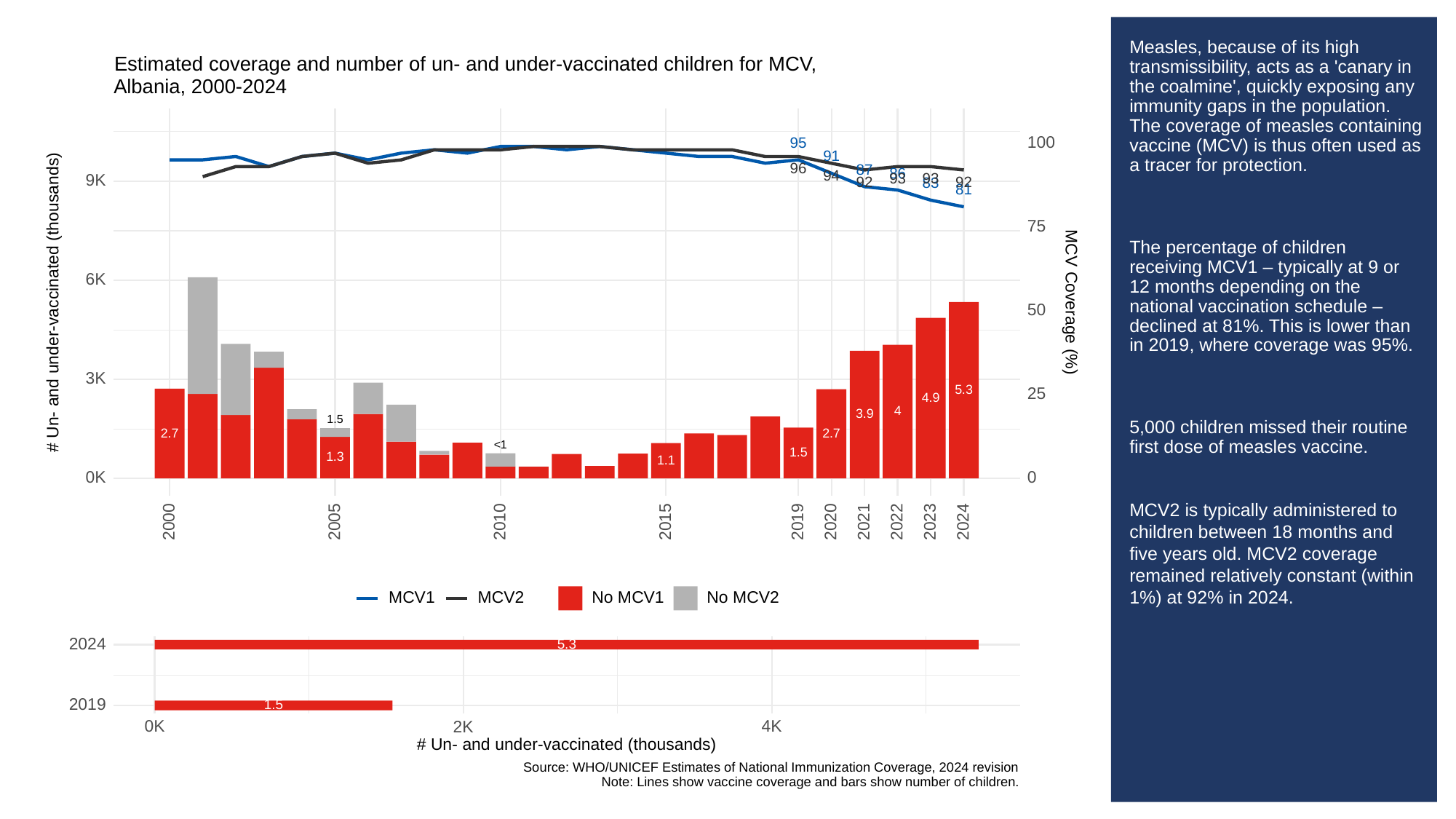

# Measles, because of its high transmissibility, acts as a 'canary in the coalmine', quickly exposing any immunity gaps in the population. The coverage of measles containing vaccine (MCV) is thus often used as a tracer for protection.

The percentage of children receiving MCV1 – typically at 9 or 12 months depending on the national vaccination schedule – declined at 81%. This is lower than in 2019, where coverage was 95%.

5,000 children missed their routine first dose of measles vaccine.

MCV2 is typically administered to children between 18 months and five years old. MCV2 coverage remained relatively constant (within 1%) at 92% in 2024.

Estimated coverage and number of un- and under-vaccinated children for MCV,
Albania, 2000-2024

100
95

91
96
87
86
94
93
93
9K
92
92
83

81
75

6K

# Un- and under-vaccinated (thousands)
MCV Coverage (%)

50

3K

5.3
25

4.9

4

3.9

1.5

2.7
2.7

<1

1.5

1.3

1.1

0K
0

2023
2000
2005
2010
2015
2019
2020
2021
2022
2024

MCV1
MCV2
No MCV1
No MCV2

2024
5.3

2019
1.5

0K
2K
4K
# Un- and under-vaccinated (thousands)
Source: WHO/UNICEF Estimates of National Immunization Coverage, 2024 revision
Note: Lines show vaccine coverage and bars show number of children.